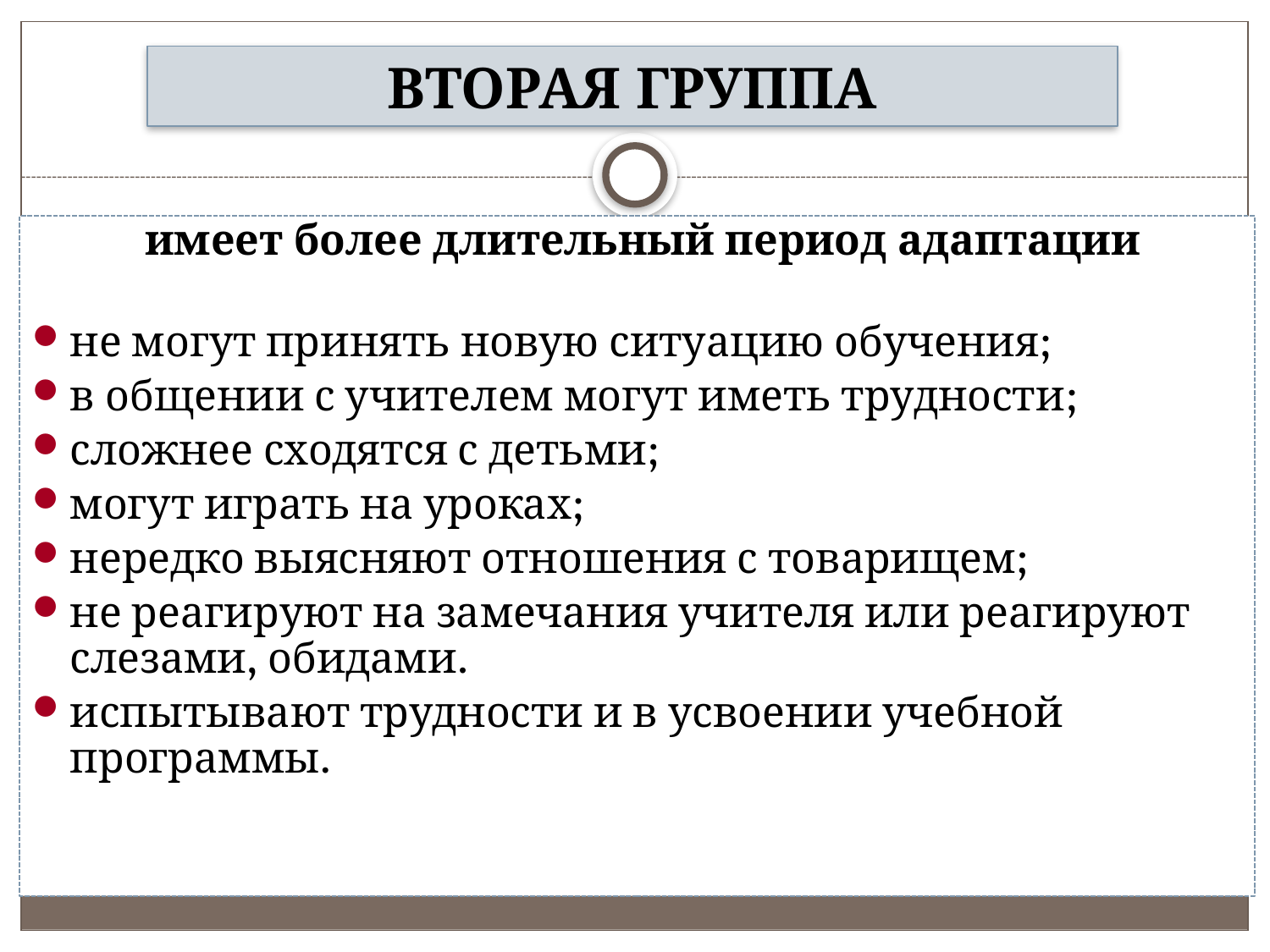

ВТОРАЯ ГРУППА
 имеет более длительный период адаптации

не могут принять новую ситуацию обучения;
в общении с учителем могут иметь трудности;
сложнее сходятся с детьми;
могут играть на уроках;
нередко выясняют отношения с товарищем;
не реагируют на замечания учителя или реагируют слезами, обидами.
испытывают трудности и в усвоении учебной программы.